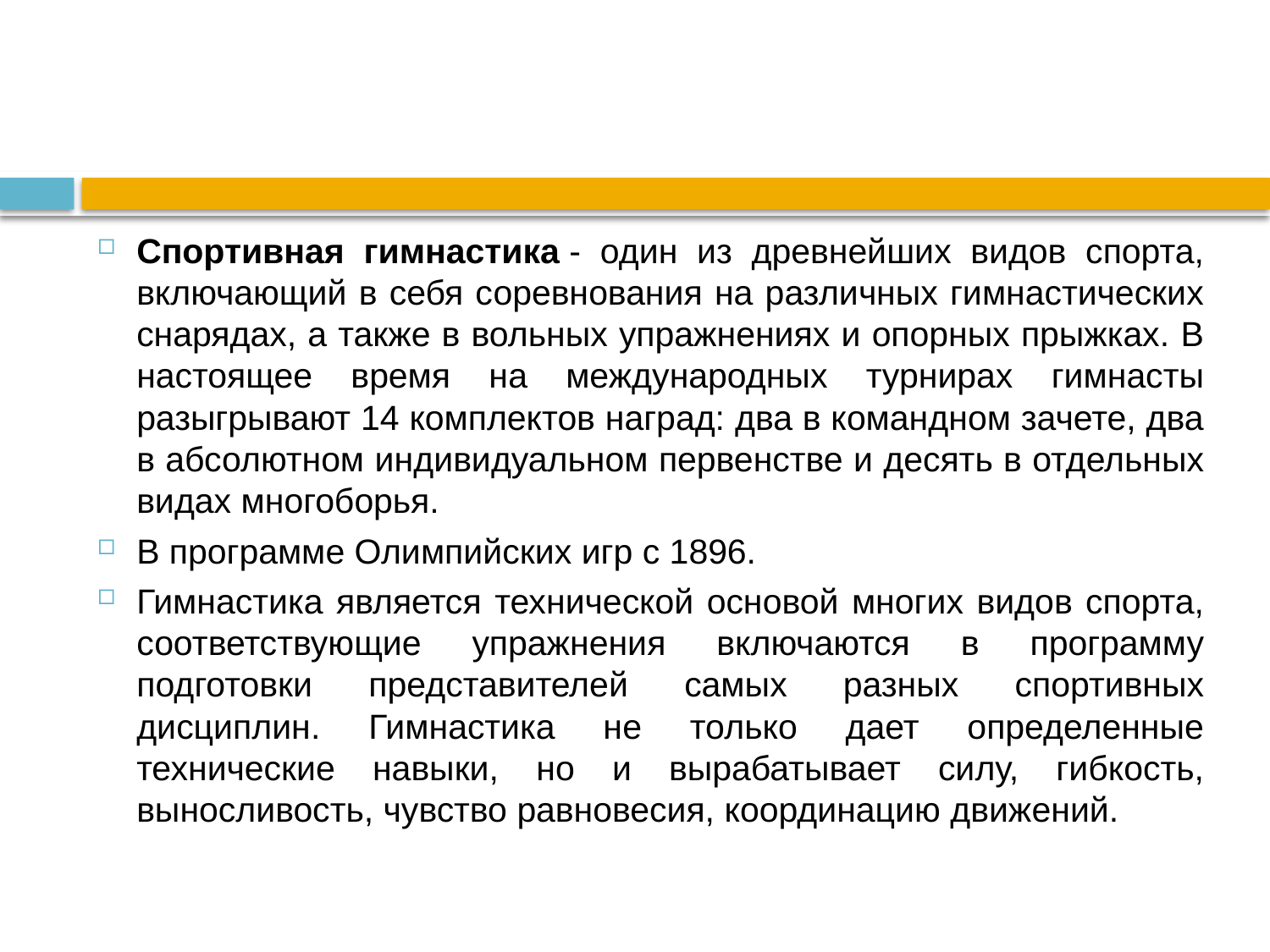

#
Спортивная гимнастика - один из древнейших видов спорта, включающий в себя соревнования на различных гимнастических снарядах, а также в вольных упражнениях и опорных прыжках. В настоящее время на международных турнирах гимнасты разыгрывают 14 комплектов наград: два в командном зачете, два в абсолютном индивидуальном первенстве и десять в отдельных видах многоборья.
В программе Олимпийских игр с 1896.
Гимнастика является технической основой многих видов спорта, соответствующие упражнения включаются в программу подготовки представителей самых разных спортивных дисциплин. Гимнастика не только дает определенные технические навыки, но и вырабатывает силу, гибкость, выносливость, чувство равновесия, координацию движений.